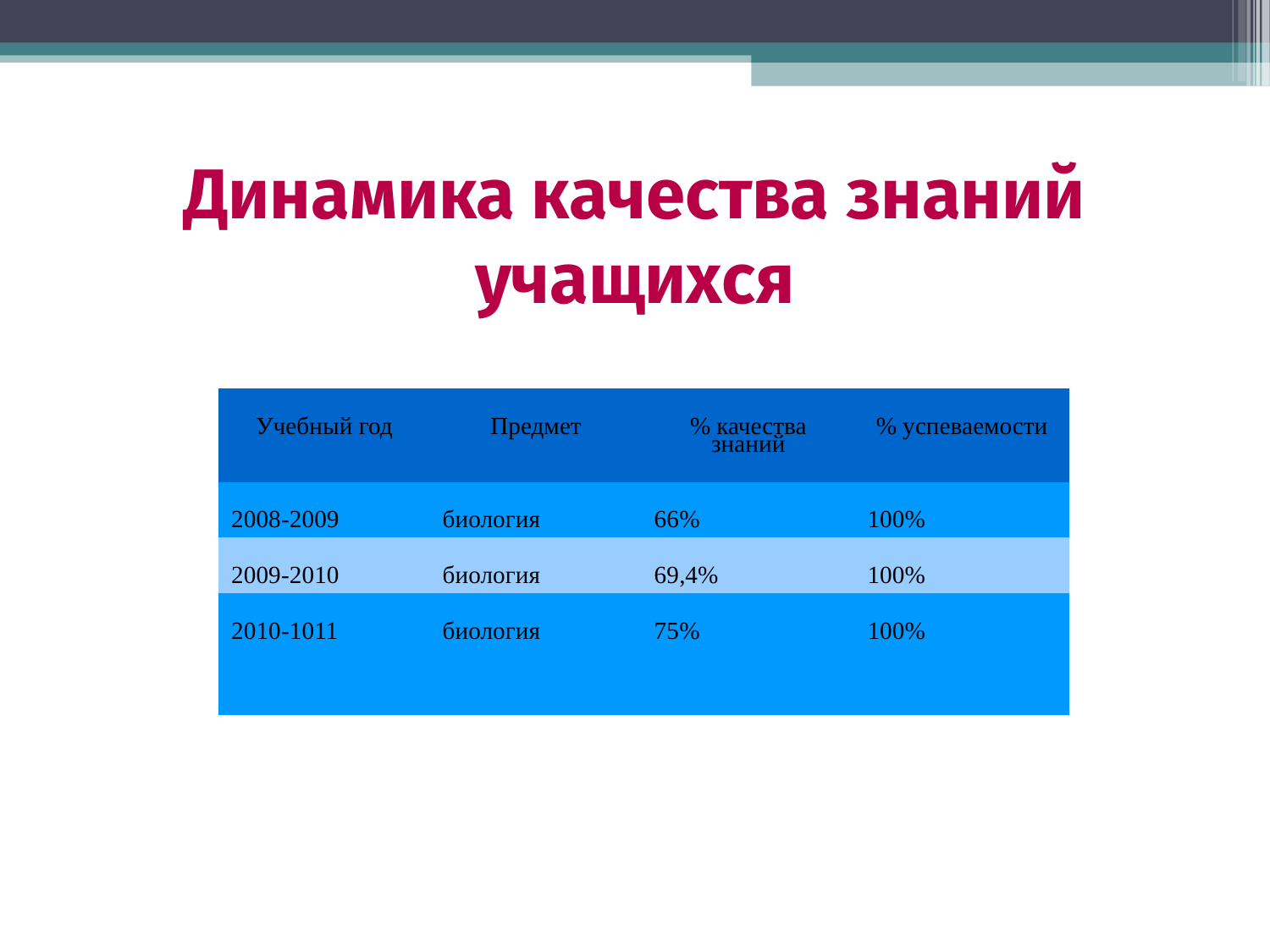

Динамика качества знаний учащихся

| Учебный год | Предмет | % качества знаний | % успеваемости |
| --- | --- | --- | --- |
| 2008-2009 | биология | 66% | 100% |
| 2009-2010 | биология | 69,4% | 100% |
| 2010-1011 | биология | 75% | 100% |